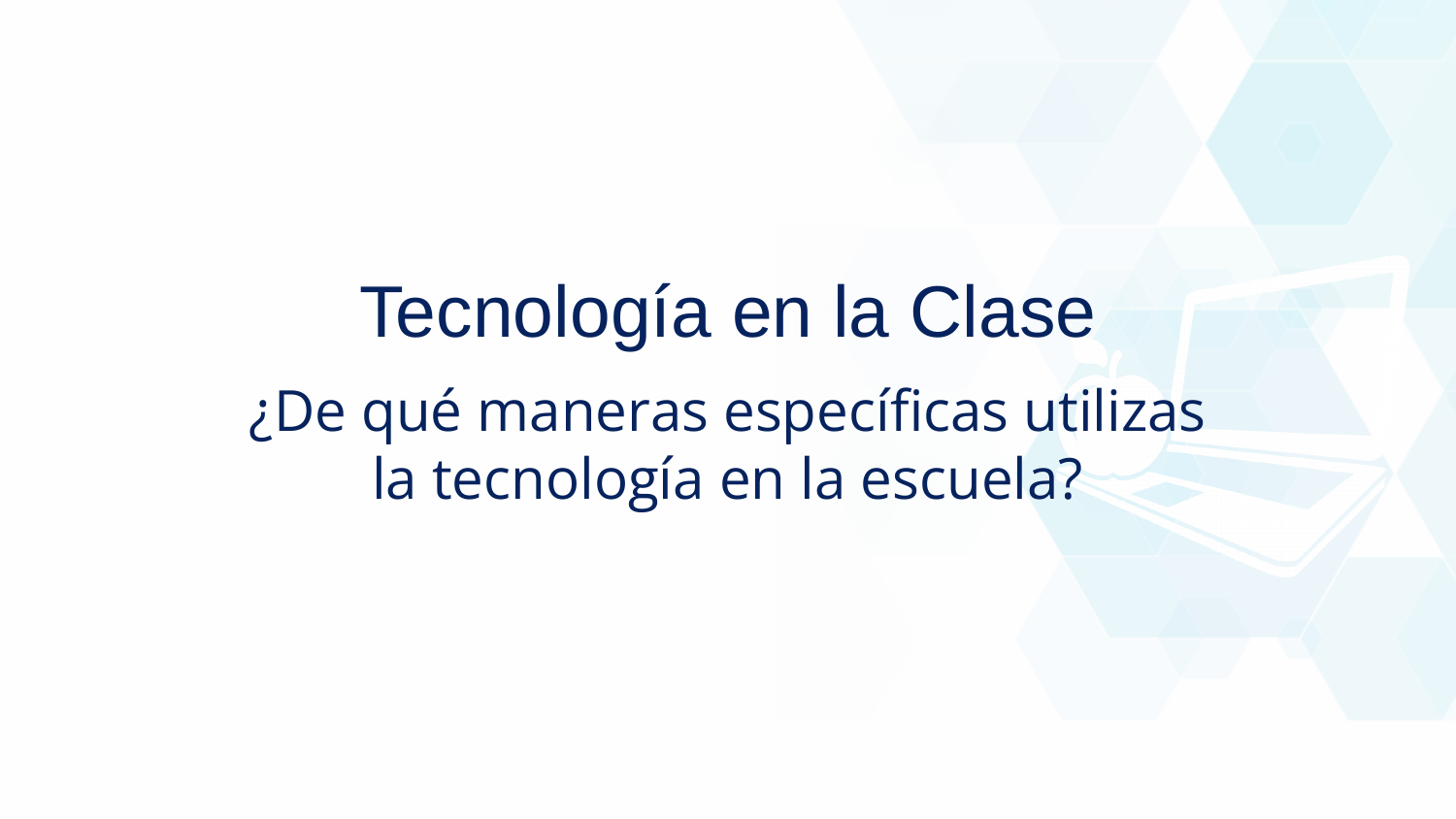

Tecnología en la Clase
¿De qué maneras específicas utilizas la tecnología en la escuela?